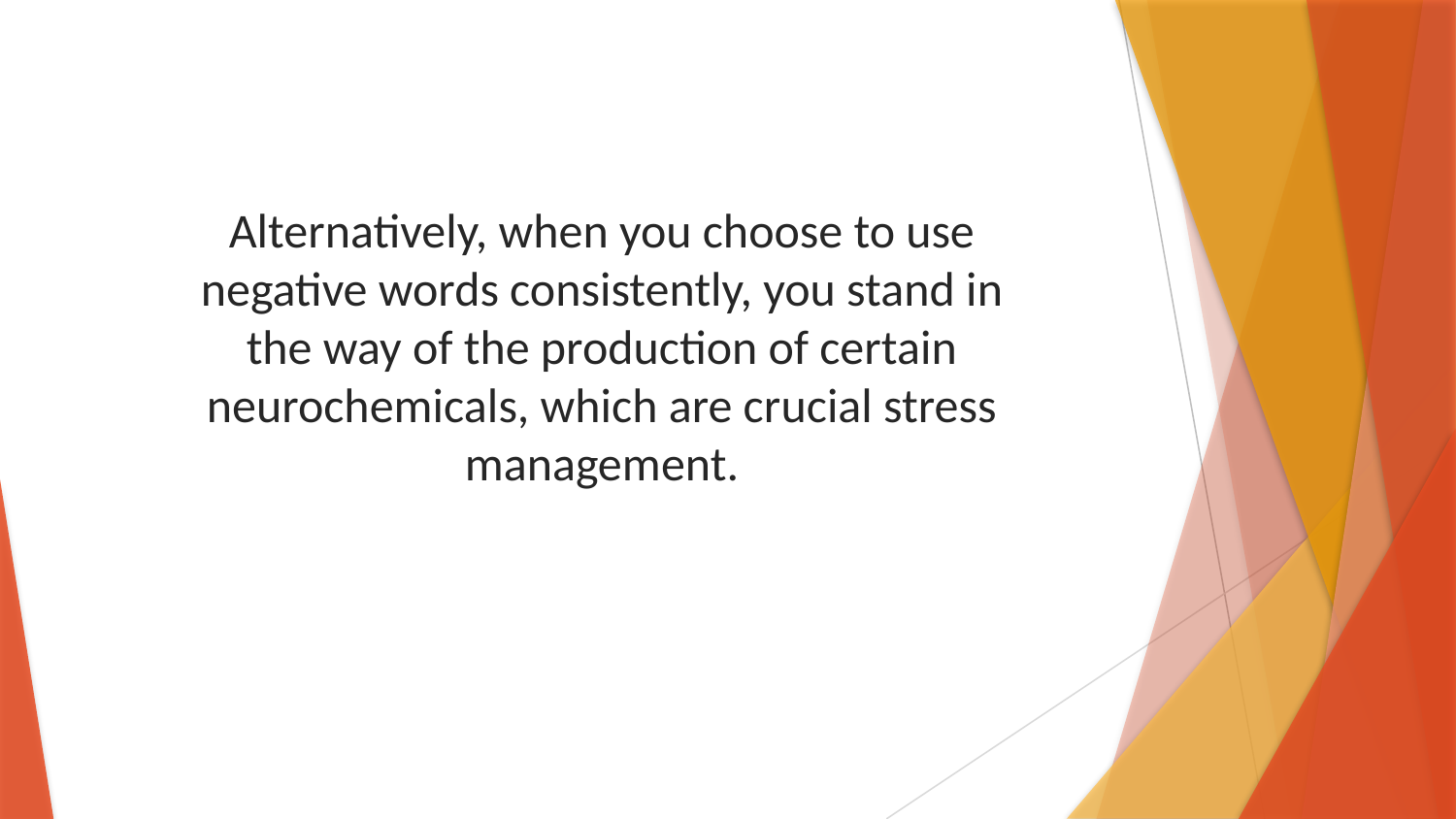

Alternatively, when you choose to use negative words consistently, you stand in the way of the production of certain neurochemicals, which are crucial stress management.